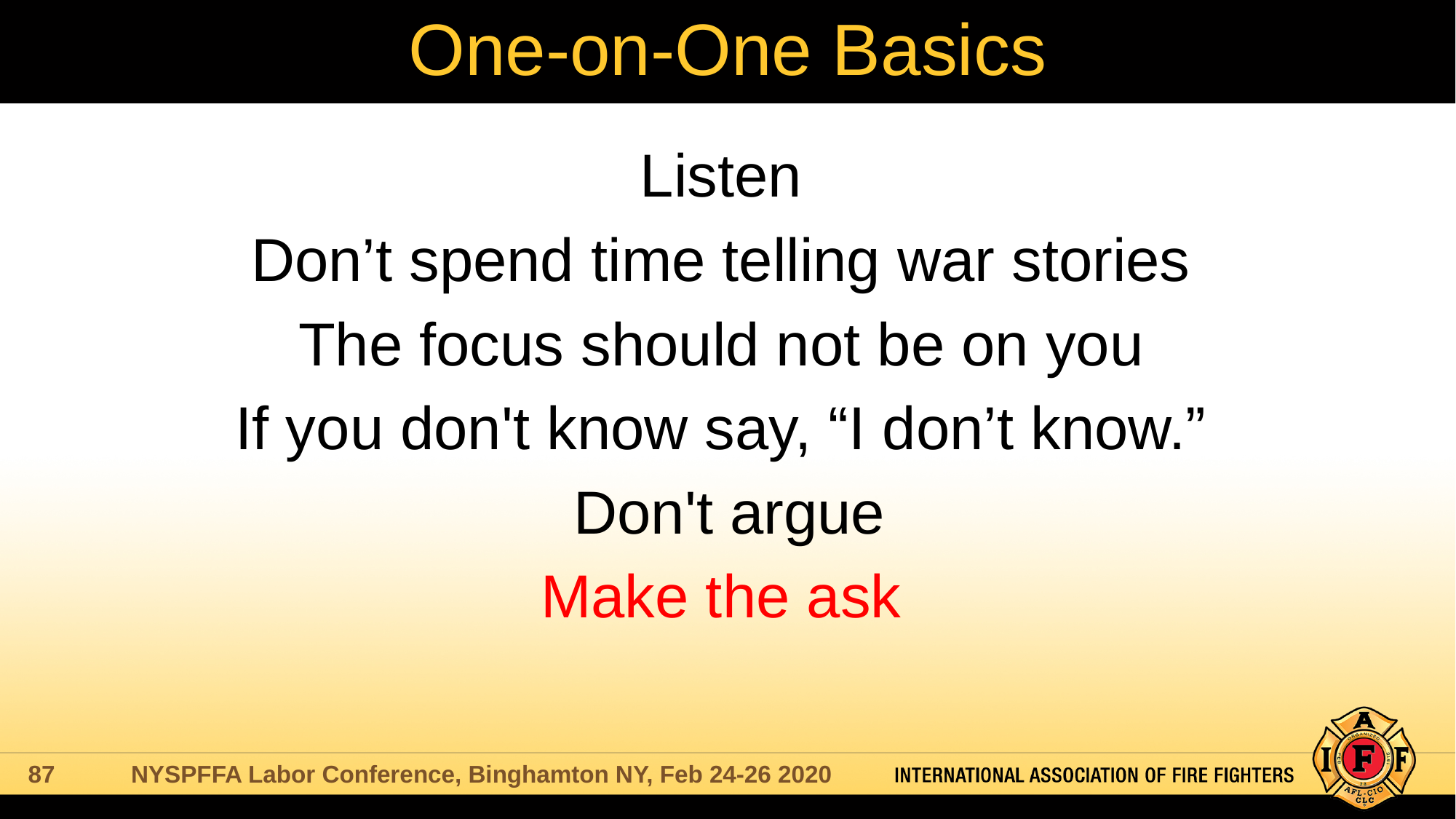

# One-on-One Basics
Listen
Don’t spend time telling war stories
The focus should not be on you
If you don't know say, “I don’t know.”
Don't argue
Make the ask

NYSPFFA Labor Conference, Binghamton NY, Feb 24-26 2020